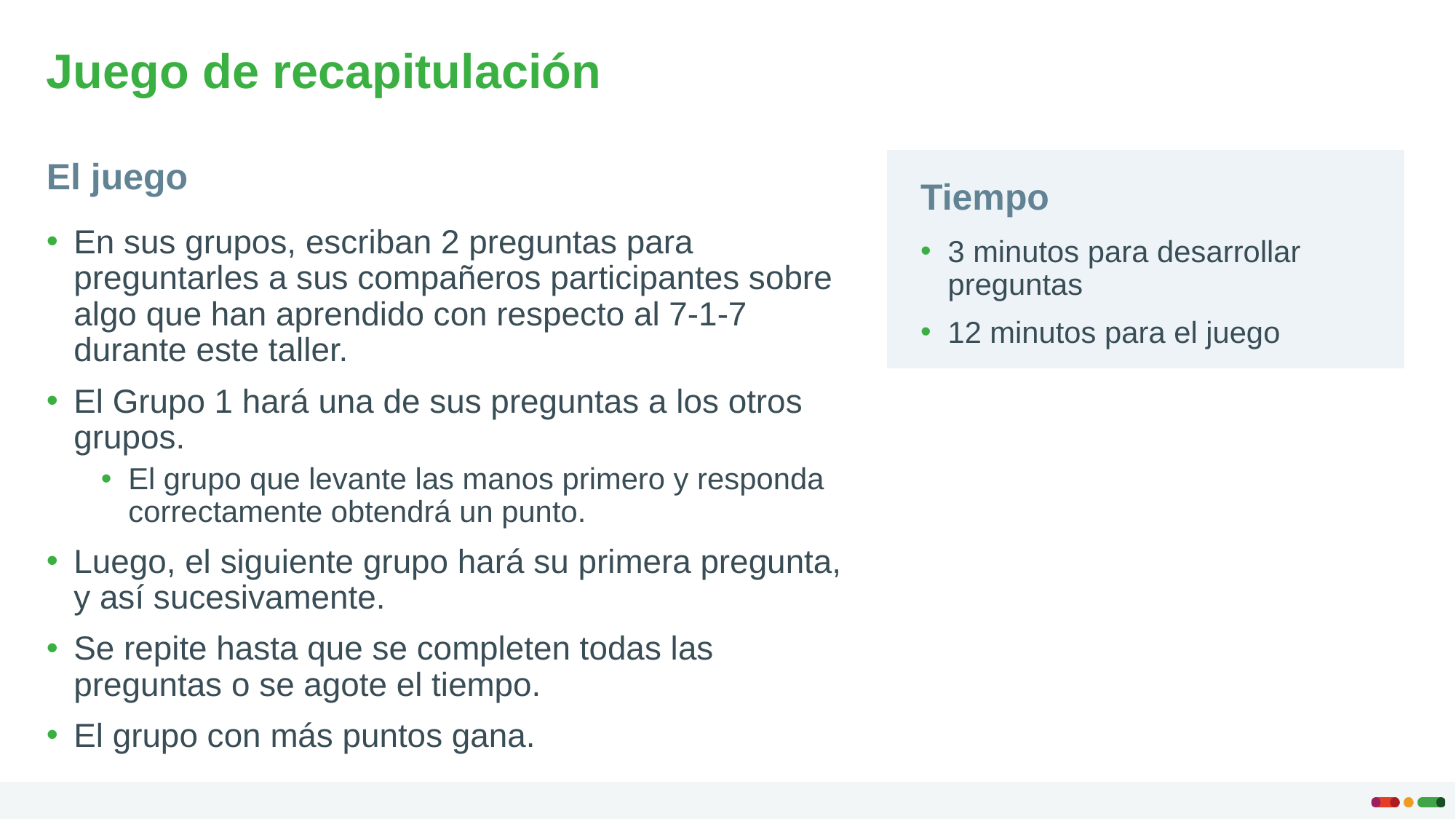

# Juego de recapitulación
El juego
Tiempo

En sus grupos, escriban 2 preguntas para preguntarles a sus compañeros participantes sobre algo que han aprendido con respecto al 7-1-7 durante este taller.
El Grupo 1 hará una de sus preguntas a los otros grupos.
El grupo que levante las manos primero y responda correctamente obtendrá un punto.
Luego, el siguiente grupo hará su primera pregunta, y así sucesivamente.
Se repite hasta que se completen todas las preguntas o se agote el tiempo.
El grupo con más puntos gana.

3 minutos para desarrollar preguntas
12 minutos para el juego